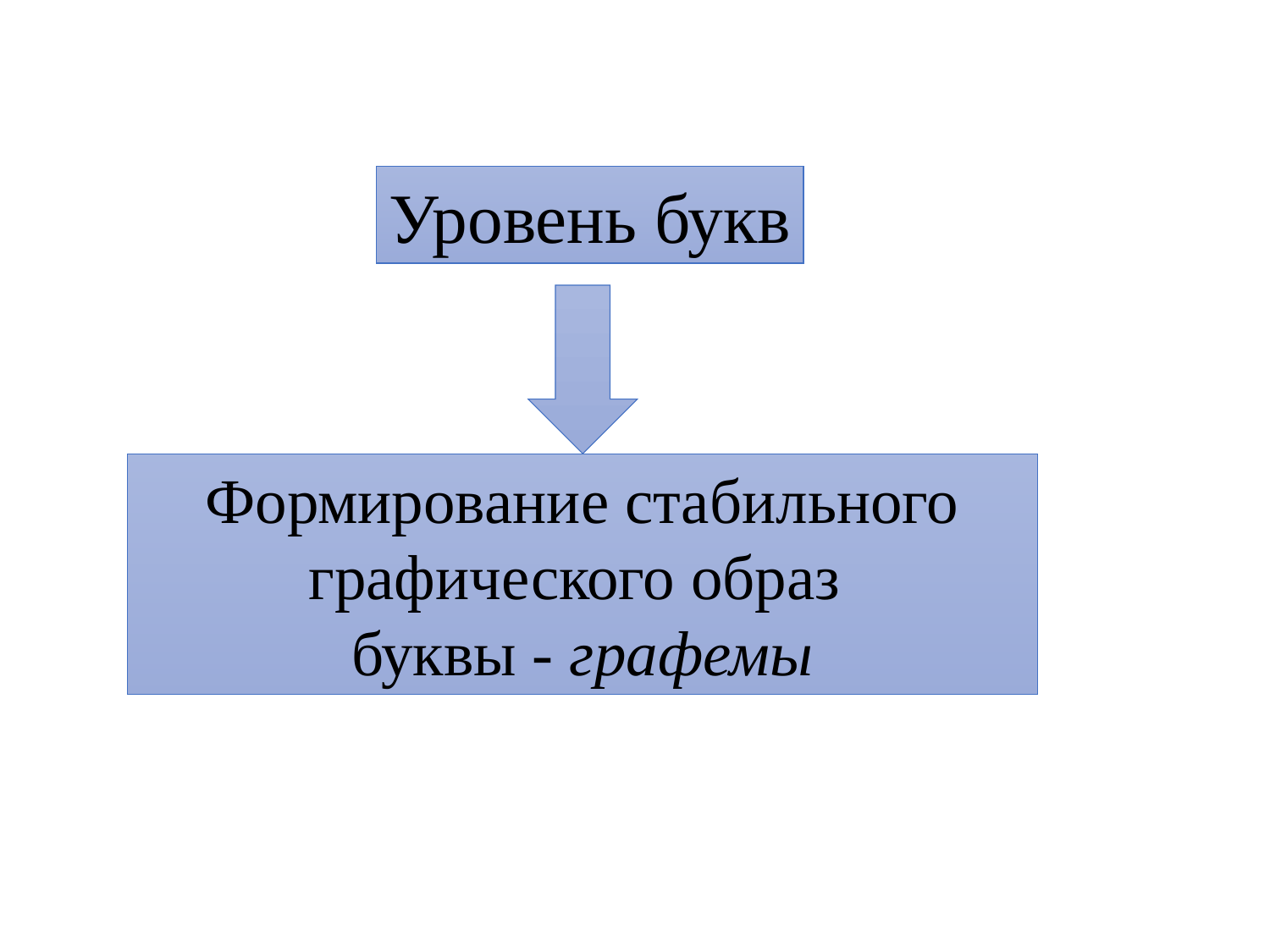

Уровень букв

Формирование стабильного графического образ
буквы - графемы